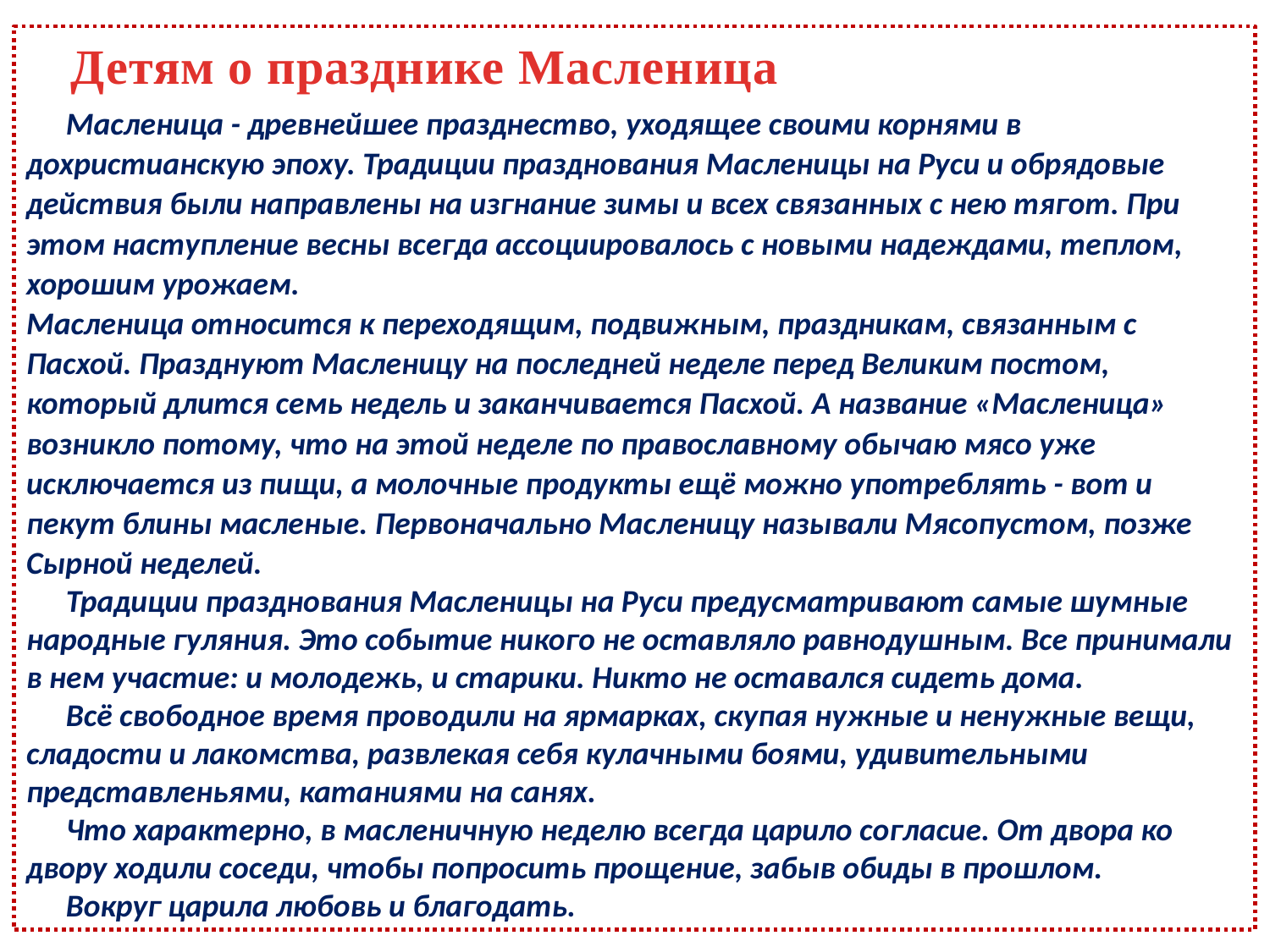

Детям о празднике Масленица
Масленица - древнейшее празднество, уходящее своими корнями в дохристианскую эпоху. Традиции празднования Масленицы на Руси и обрядовые действия были направлены на изгнание зимы и всех связанных с нею тягот. При этом наступление весны всегда ассоциировалось с новыми надеждами, теплом, хорошим урожаем.
Масленица относится к переходящим, подвижным, праздникам, связанным с Пасхой. Празднуют Масленицу на последней неделе перед Великим постом, который длится семь недель и заканчивается Пасхой. А название «Масленица» возникло потому, что на этой неделе по православному обычаю мясо уже исключается из пищи, а молочные продукты ещё можно употреблять - вот и пекут блины масленые. Первоначально Масленицу называли Мясопустом, позже Сырной неделей.
Традиции празднования Масленицы на Руси предусматривают самые шумные народные гуляния. Это событие никого не оставляло равнодушным. Все принимали в нем участие: и молодежь, и старики. Никто не оставался сидеть дома.
Всё свободное время проводили на ярмарках, скупая нужные и ненужные вещи, сладости и лакомства, развлекая себя кулачными боями, удивительными представленьями, катаниями на санях.
Что характерно, в масленичную неделю всегда царило согласие. От двора ко двору ходили соседи, чтобы попросить прощение, забыв обиды в прошлом.
Вокруг царила любовь и благодать.